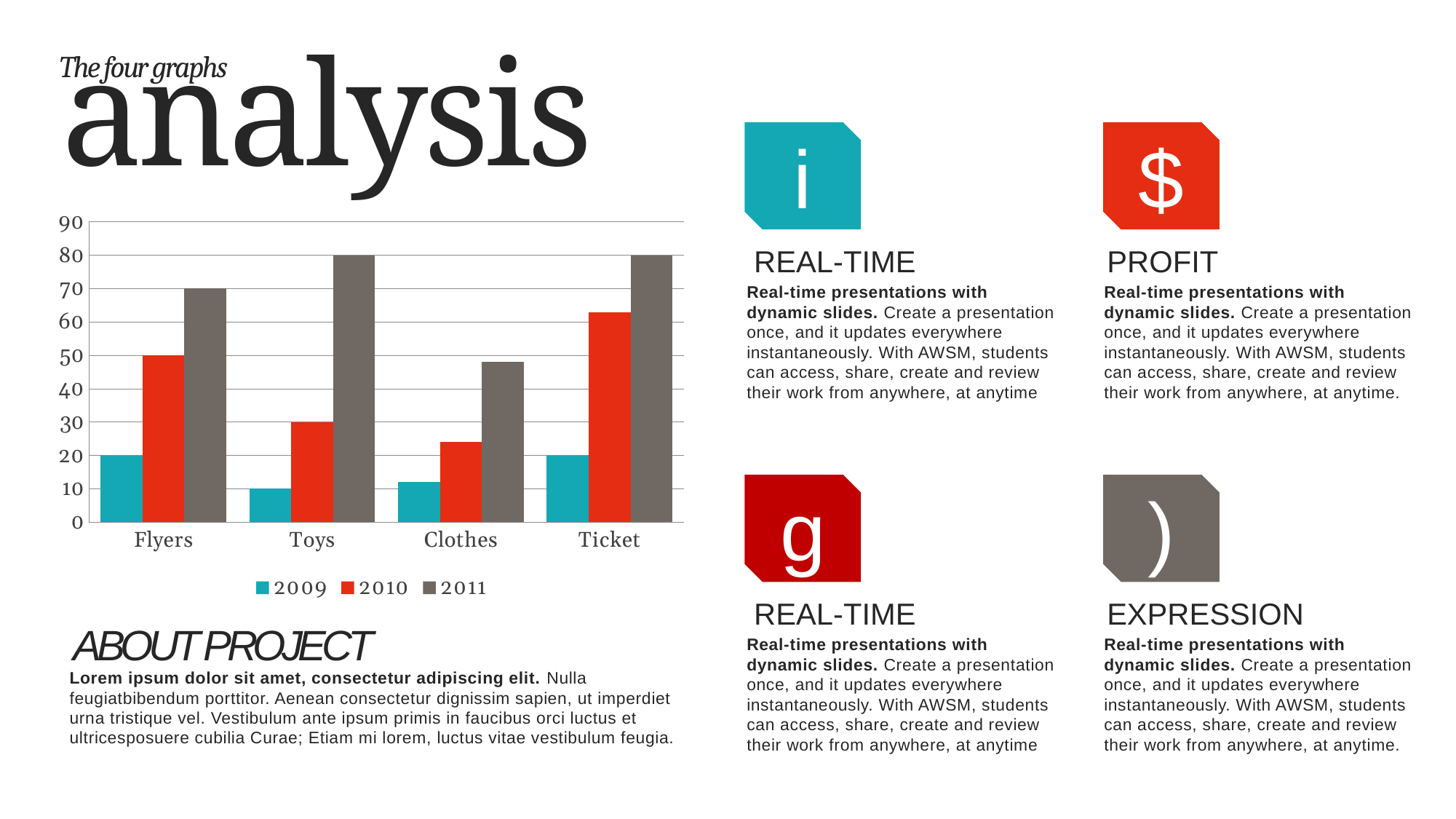

analysis
The four graphs
i
$

### Chart

| Category | 2009 | 2010 | 2011 |
|---|---|---|---|
| Flyers | 20.0 | 50.0 | 70.0 |
| Toys | 10.0 | 30.0 | 80.0 |
| Clothes | 12.0 | 24.0 | 48.0 |
| Ticket | 20.0 | 63.0 | 80.0 |
REAL-TIME
PROFIT
Real-time presentations with dynamic slides. Create a presentation once, and it updates everywhere instantaneously. With AWSM, students can access, share, create and review their work from anywhere, at anytime
Real-time presentations with dynamic slides. Create a presentation once, and it updates everywhere instantaneously. With AWSM, students can access, share, create and review their work from anywhere, at anytime.
g
)
REAL-TIME
EXPRESSION
ABOUT PROJECT
Real-time presentations with dynamic slides. Create a presentation once, and it updates everywhere instantaneously. With AWSM, students can access, share, create and review their work from anywhere, at anytime
Real-time presentations with dynamic slides. Create a presentation once, and it updates everywhere instantaneously. With AWSM, students can access, share, create and review their work from anywhere, at anytime.
Lorem ipsum dolor sit amet, consectetur adipiscing elit. Nulla feugiatbibendum porttitor. Aenean consectetur dignissim sapien, ut imperdiet urna tristique vel. Vestibulum ante ipsum primis in faucibus orci luctus et ultricesposuere cubilia Curae; Etiam mi lorem, luctus vitae vestibulum feugia.